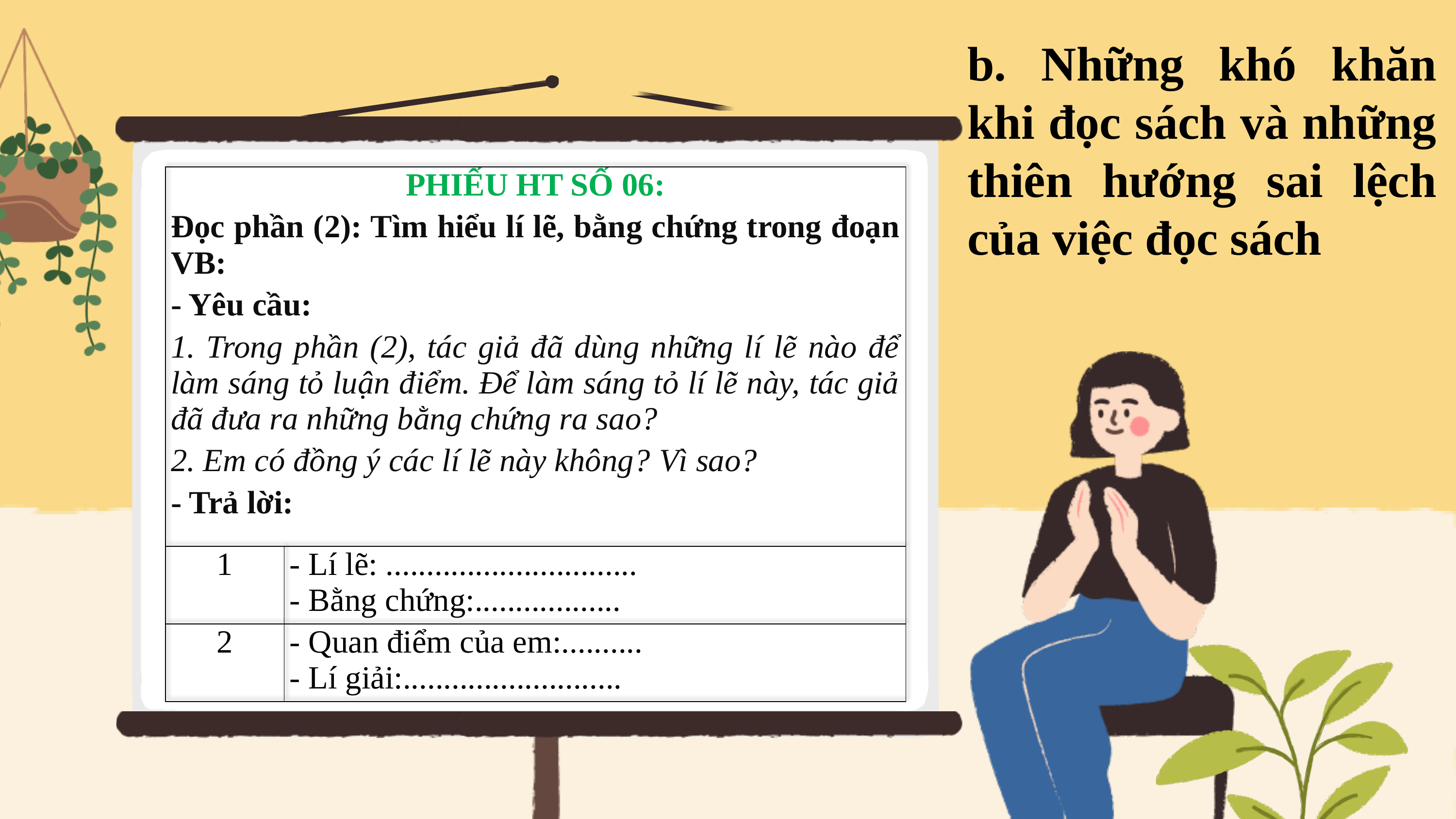

b. Những khó khăn khi đọc sách và những thiên hướng sai lệch của việc đọc sách

| PHIẾU HT SỐ 06: Đọc phần (2): Tìm hiểu lí lẽ, bằng chứng trong đoạn VB: - Yêu cầu: 1. Trong phần (2), tác giả đã dùng những lí lẽ nào để làm sáng tỏ luận điểm. Để làm sáng tỏ lí lẽ này, tác giả đã đưa ra những bằng chứng ra sao? 2. Em có đồng ý các lí lẽ này không? Vì sao? - Trả lời: |  |
| --- | --- |
| 1 | - Lí lẽ: ............................... - Bằng chứng:.................. |
| 2 | - Quan điểm của em:.......... - Lí giải:........................... |